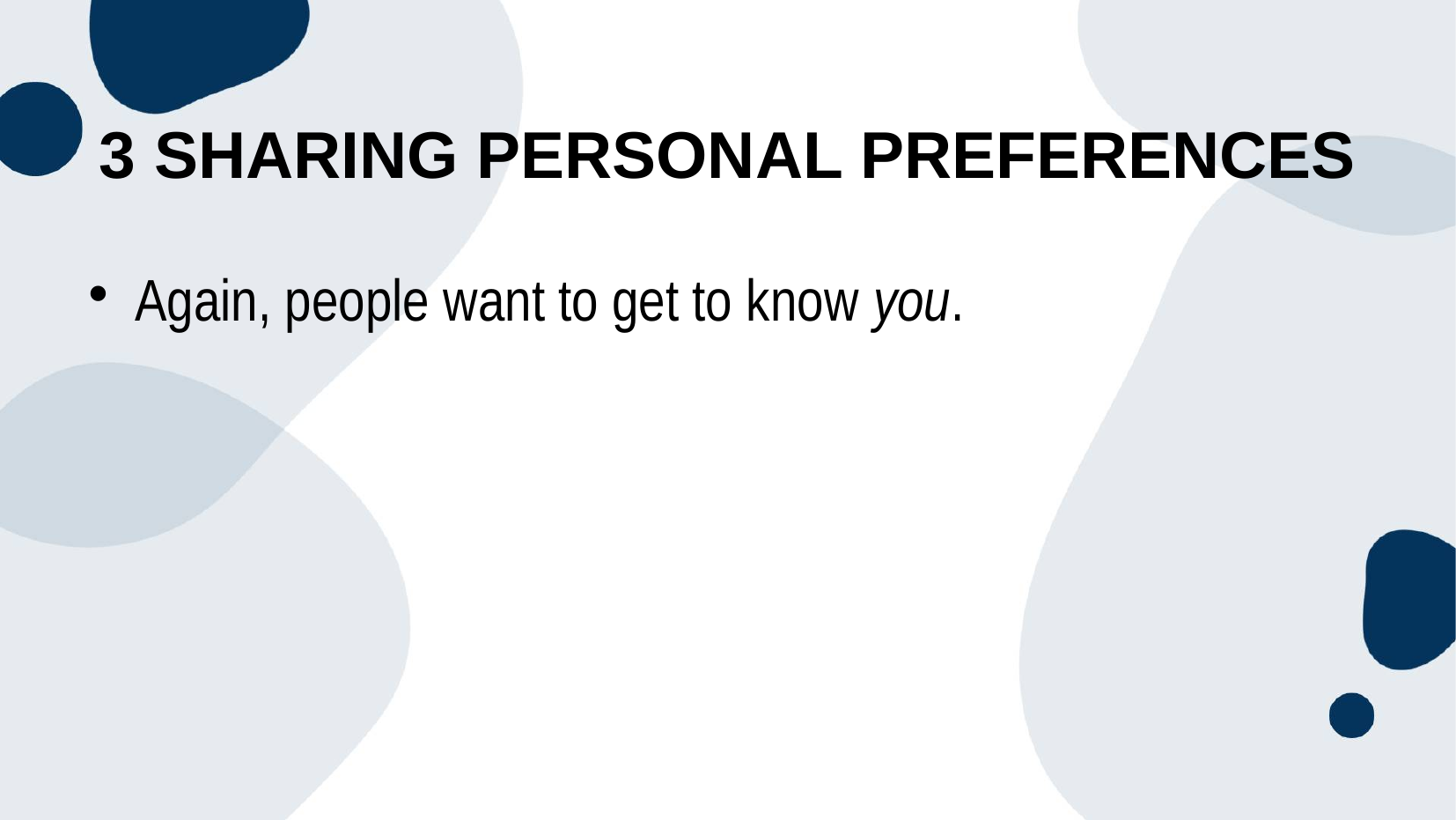

3 Sharing Personal Preferences
Again, people want to get to know you.